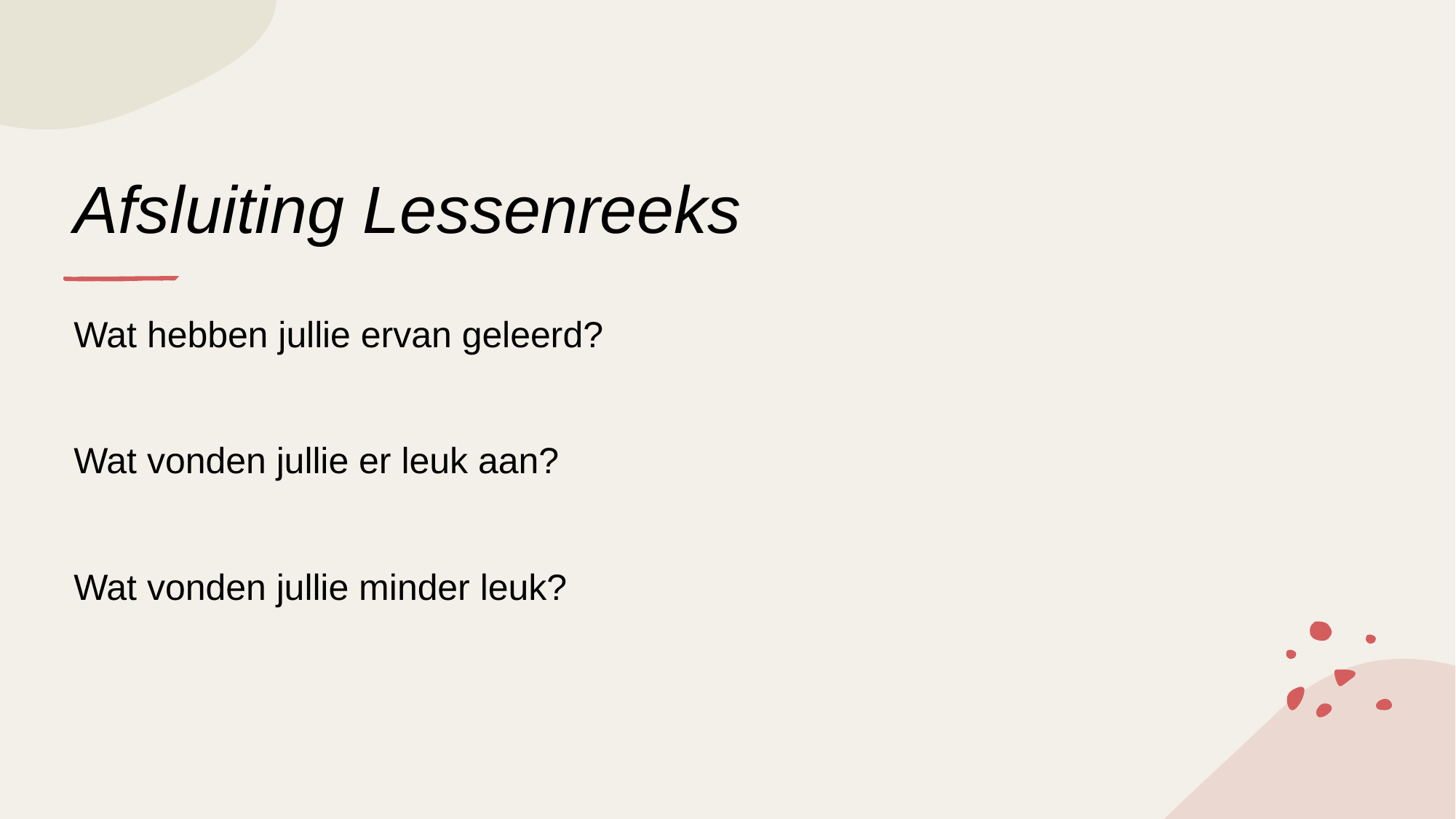

# Afsluiting Lessenreeks
Wat hebben jullie ervan geleerd?

Wat vonden jullie er leuk aan?

Wat vonden jullie minder leuk?